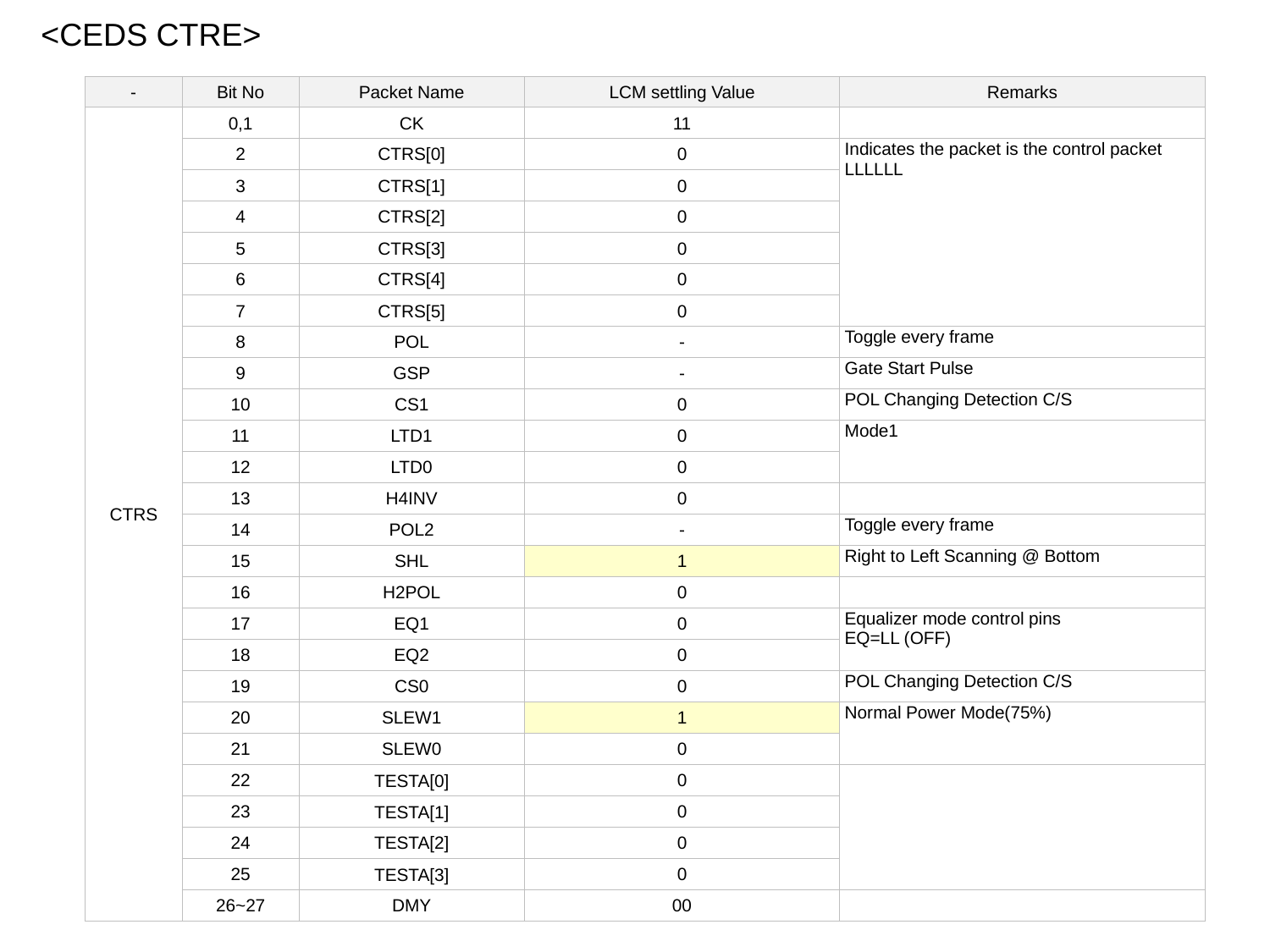

<CEDS CTRE>
| - | Bit No | Packet Name | LCM settling Value | Remarks |
| --- | --- | --- | --- | --- |
| CTRS | 0,1 | CK | 11 |  |
|  | 2 | CTRS[0] | 0 | Indicates the packet is the control packet LLLLLL |
|  | 3 | CTRS[1] | 0 |  |
|  | 4 | CTRS[2] | 0 |  |
|  | 5 | CTRS[3] | 0 |  |
|  | 6 | CTRS[4] | 0 |  |
|  | 7 | CTRS[5] | 0 |  |
|  | 8 | POL | - | Toggle every frame |
|  | 9 | GSP | - | Gate Start Pulse |
|  | 10 | CS1 | 0 | POL Changing Detection C/S |
|  | 11 | LTD1 | 0 | Mode1 |
|  | 12 | LTD0 | 0 |  |
|  | 13 | H4INV | 0 |  |
|  | 14 | POL2 | - | Toggle every frame |
|  | 15 | SHL | 1 | Right to Left Scanning @ Bottom |
|  | 16 | H2POL | 0 |  |
|  | 17 | EQ1 | 0 | Equalizer mode control pins EQ=LL (OFF) |
|  | 18 | EQ2 | 0 |  |
|  | 19 | CS0 | 0 | POL Changing Detection C/S |
|  | 20 | SLEW1 | 1 | Normal Power Mode(75%) |
|  | 21 | SLEW0 | 0 |  |
|  | 22 | TESTA[0] | 0 |  |
|  | 23 | TESTA[1] | 0 |  |
|  | 24 | TESTA[2] | 0 |  |
|  | 25 | TESTA[3] | 0 |  |
|  | 26~27 | DMY | 00 |  |